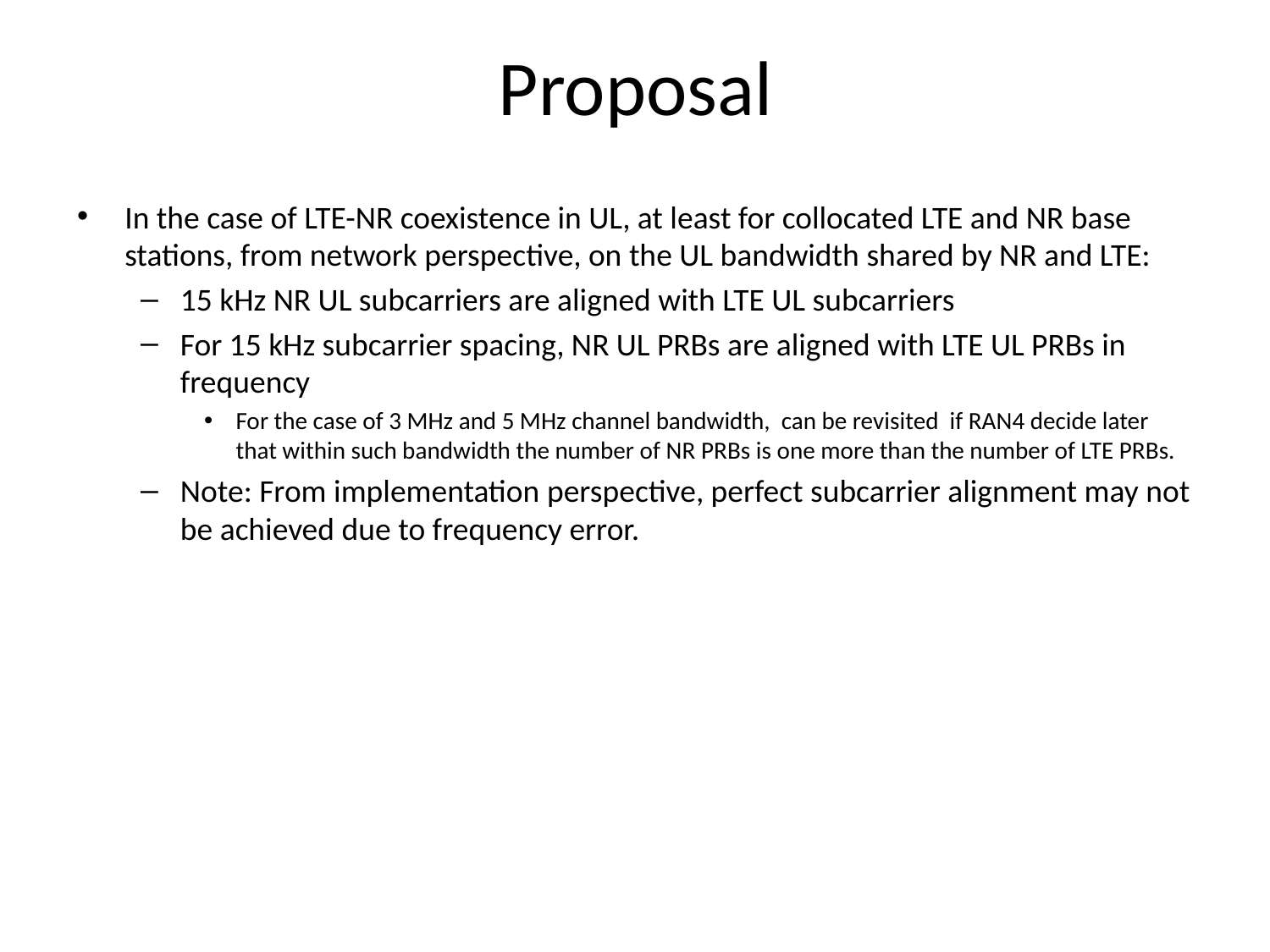

# Proposal
In the case of LTE-NR coexistence in UL, at least for collocated LTE and NR base stations, from network perspective, on the UL bandwidth shared by NR and LTE:
15 kHz NR UL subcarriers are aligned with LTE UL subcarriers
For 15 kHz subcarrier spacing, NR UL PRBs are aligned with LTE UL PRBs in frequency
For the case of 3 MHz and 5 MHz channel bandwidth,  can be revisited  if RAN4 decide later that within such bandwidth the number of NR PRBs is one more than the number of LTE PRBs.
Note: From implementation perspective, perfect subcarrier alignment may not be achieved due to frequency error.